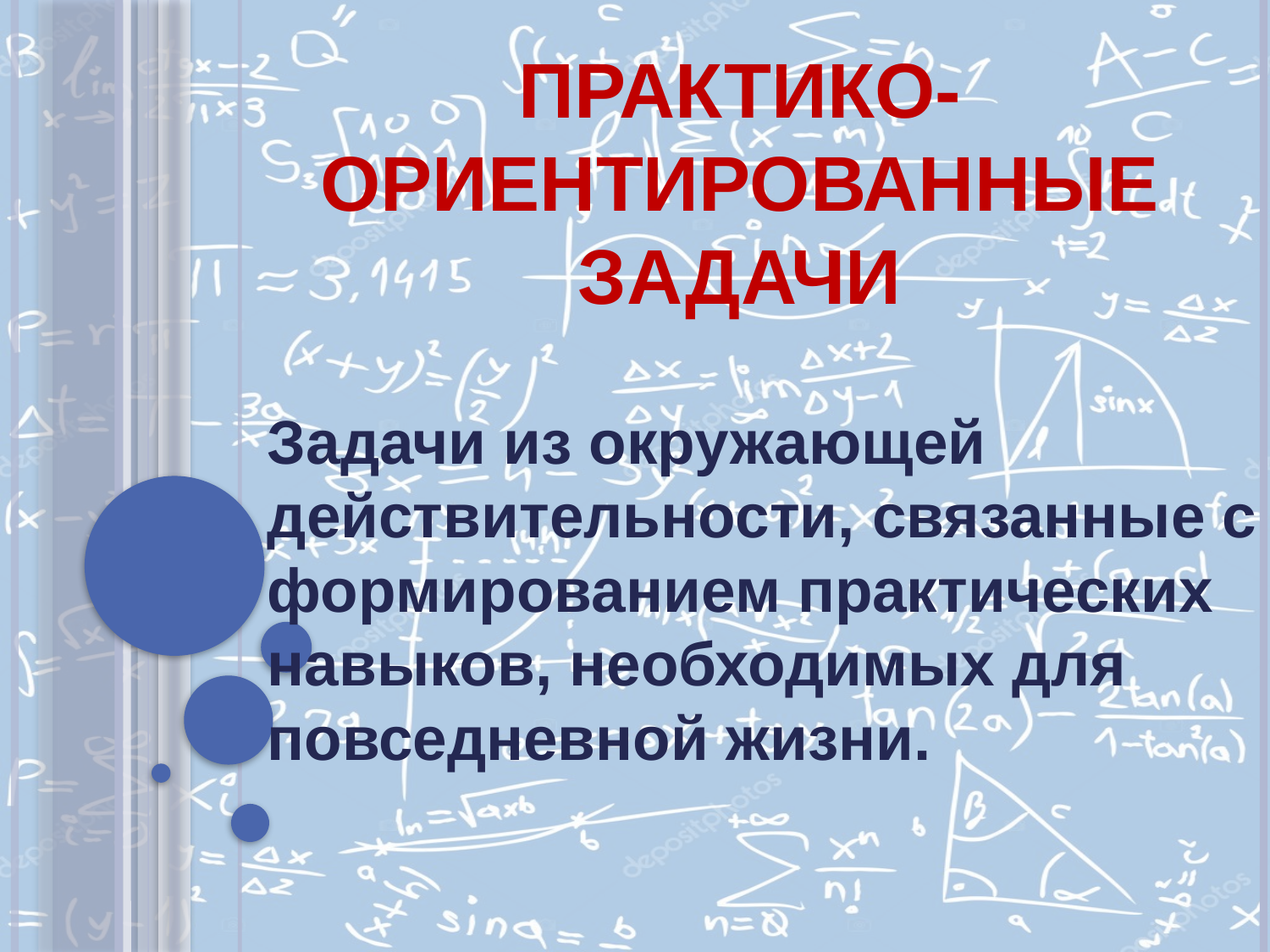

# ПРАКТИКО-ОРИЕНТИРОВАННЫЕ ЗАДАЧИ
Задачи из окружающей действительности, связанные с формированием практических навыков, необходимых для повседневной жизни.